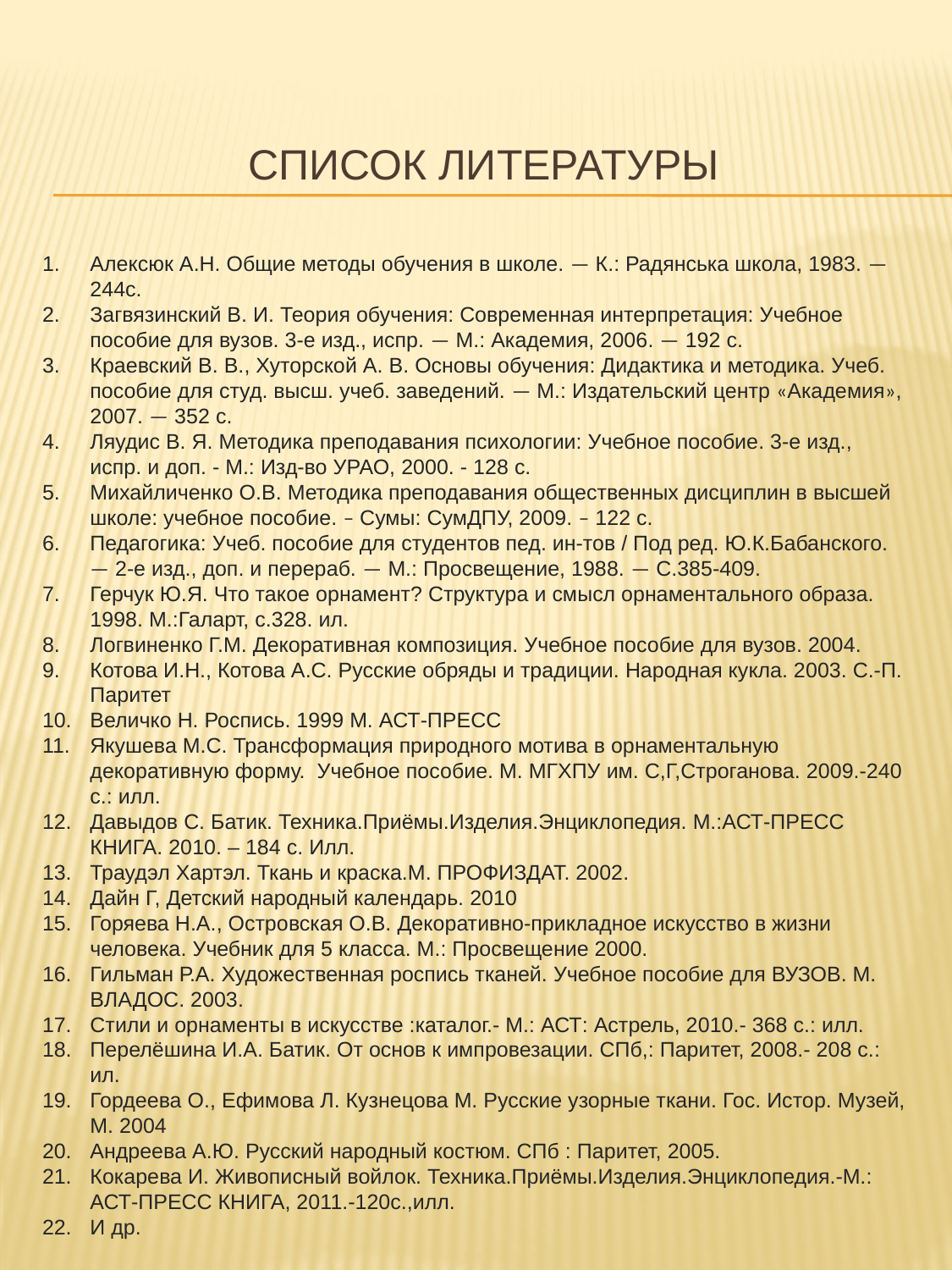

# Список литературы
Алексюк А.Н. Общие методы обучения в школе. — К.: Радянська школа, 1983. — 244с.
Загвязинский В. И. Теория обучения: Современная интерпретация: Учебное пособие для вузов. 3-е изд., испр. — М.: Академия, 2006. — 192 с.
Краевский В. В., Хуторской А. В. Основы обучения: Дидактика и методика. Учеб. пособие для студ. высш. учеб. заведений. — М.: Издательский центр «Академия», 2007. — 352 с.
Ляудис В. Я. Методика преподавания психологии: Учебное пособие. 3-е изд., испр. и доп. - М.: Изд-во УРАО, 2000. - 128 с.
Михайличенко О.В. Методика преподавания общественных дисциплин в высшей школе: учебное пособие. – Сумы: СумДПУ, 2009. – 122 с.
Педагогика: Учеб. пособие для студентов пед. ин-тов / Под ред. Ю.К.Бабанского. — 2-е изд., доп. и перераб. — М.: Просвещение, 1988. — С.385-409.
Герчук Ю.Я. Что такое орнамент? Структура и смысл орнаментального образа. 1998. М.:Галарт, с.328. ил.
Логвиненко Г.М. Декоративная композиция. Учебное пособие для вузов. 2004.
Котова И.Н., Котова А.С. Русские обряды и традиции. Народная кукла. 2003. С.-П. Паритет
Величко Н. Роспись. 1999 М. АСТ-ПРЕСС
Якушева М.С. Трансформация природного мотива в орнаментальную декоративную форму.  Учебное пособие. М. МГХПУ им. С,Г,Строганова. 2009.-240 с.: илл.
Давыдов С. Батик. Техника.Приёмы.Изделия.Энциклопедия. М.:АСТ-ПРЕСС КНИГА. 2010. – 184 с. Илл.
Траудэл Хартэл. Ткань и краска.М. ПРОФИЗДАТ. 2002.
Дайн Г, Детский народный календарь. 2010
Горяева Н.А., Островская О.В. Декоративно-прикладное искусство в жизни человека. Учебник для 5 класса. М.: Просвещение 2000.
Гильман Р.А. Художественная роспись тканей. Учебное пособие для ВУЗОВ. М. ВЛАДОС. 2003.
Стили и орнаменты в искусстве :каталог.- М.: АСТ: Астрель, 2010.- 368 с.: илл.
Перелёшина И.А. Батик. От основ к импровезации. СПб,: Паритет, 2008.- 208 с.: ил.
Гордеева О., Ефимова Л. Кузнецова М. Русские узорные ткани. Гос. Истор. Музей, М. 2004
Андреева А.Ю. Русский народный костюм. СПб : Паритет, 2005.
Кокарева И. Живописный войлок. Техника.Приёмы.Изделия.Энциклопедия.-М.: АСТ-ПРЕСС КНИГА, 2011.-120с.,илл.
И др.